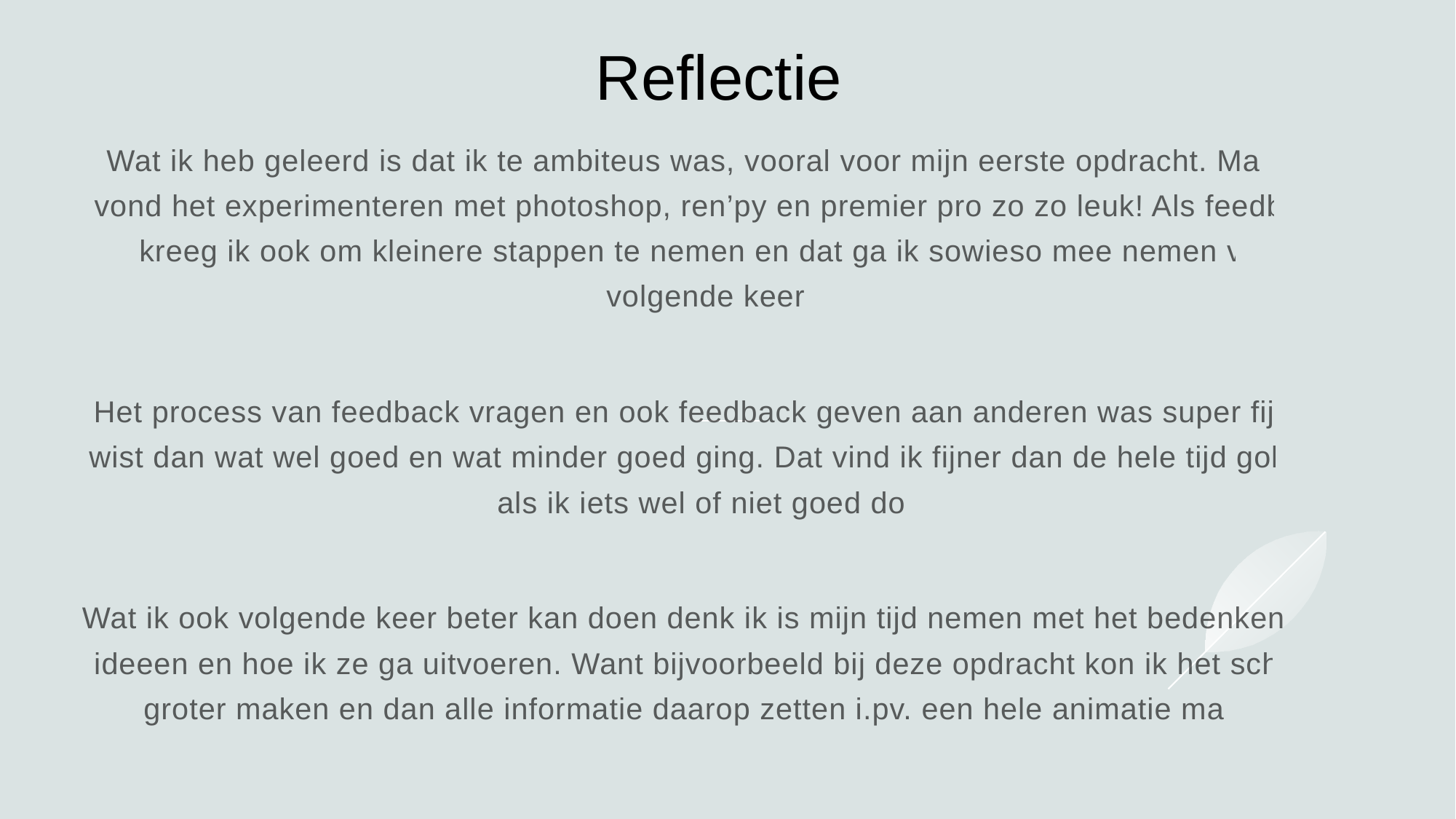

# Reflectie
Wat ik heb geleerd is dat ik te ambiteus was, vooral voor mijn eerste opdracht. Maar ik vond het experimenteren met photoshop, ren’py en premier pro zo zo leuk! Als feedback kreeg ik ook om kleinere stappen te nemen en dat ga ik sowieso mee nemen voor volgende keer!

Het process van feedback vragen en ook feedback geven aan anderen was super fijn! ik wist dan wat wel goed en wat minder goed ging. Dat vind ik fijner dan de hele tijd gokken als ik iets wel of niet goed doe!

Wat ik ook volgende keer beter kan doen denk ik is mijn tijd nemen met het bedenken van ideeen en hoe ik ze ga uitvoeren. Want bijvoorbeeld bij deze opdracht kon ik het scherm groter maken en dan alle informatie daarop zetten i.pv. een hele animatie maken.